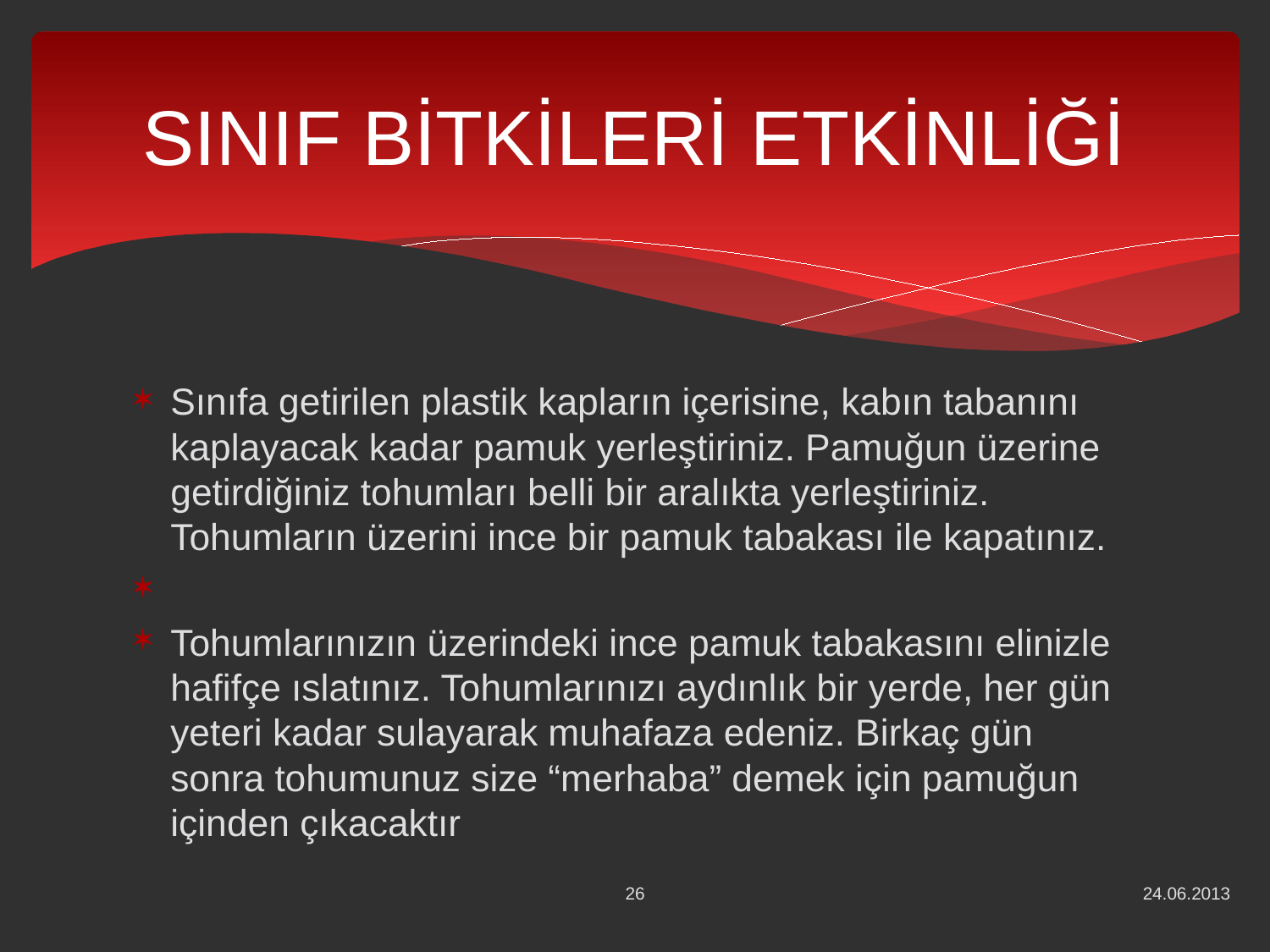

# SINIF BİTKİLERİ ETKİNLİĞİ
Sınıfa getirilen plastik kapların içerisine, kabın tabanını kaplayacak kadar pamuk yerleştiriniz. Pamuğun üzerine getirdiğiniz tohumları belli bir aralıkta yerleştiriniz. Tohumların üzerini ince bir pamuk tabakası ile kapatınız.

Tohumlarınızın üzerindeki ince pamuk tabakasını elinizle hafifçe ıslatınız. Tohumlarınızı aydınlık bir yerde, her gün yeteri kadar sulayarak muhafaza edeniz. Birkaç gün sonra tohumunuz size “merhaba” demek için pamuğun içinden çıkacaktır
26
24.06.2013